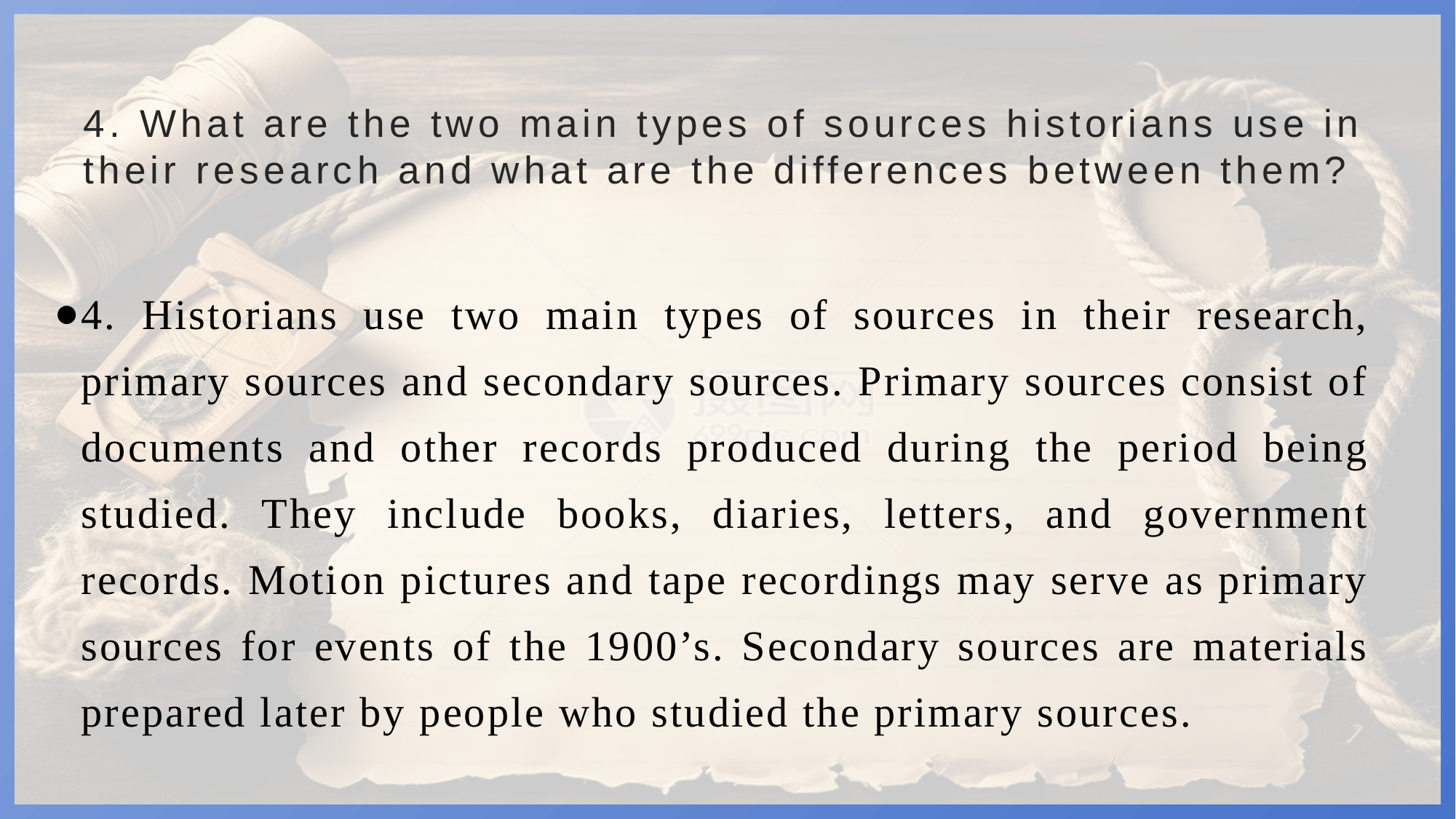

# 4. What are the two main types of sources historians use in their research and what are the differences between them?
4. Historians use two main types of sources in their research, primary sources and secondary sources. Primary sources consist of documents and other records produced during the period being studied. They include books, diaries, letters, and government records. Motion pictures and tape recordings may serve as primary sources for events of the 1900’s. Secondary sources are materials prepared later by people who studied the primary sources.